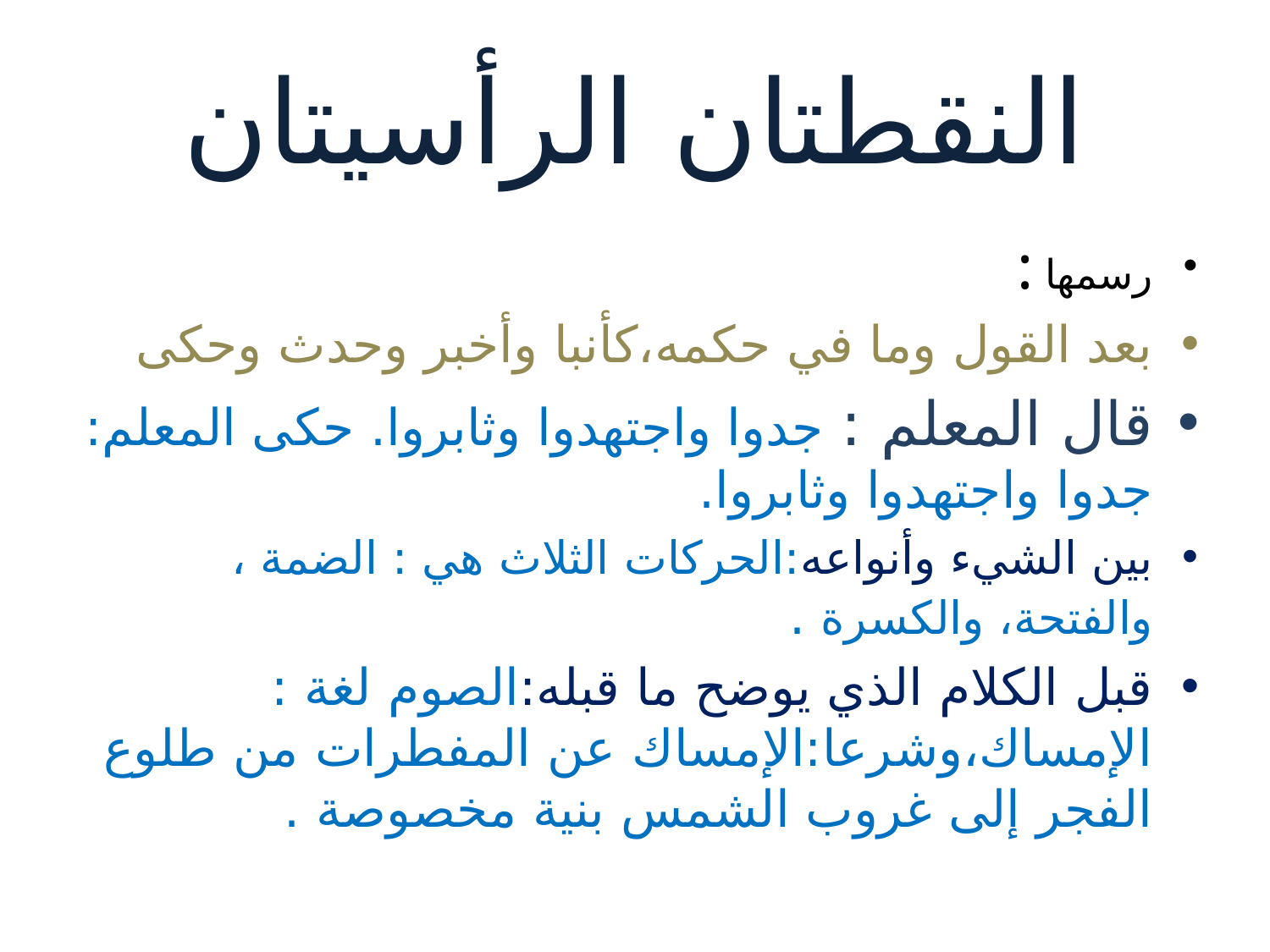

# النقطتان الرأسيتان
رسمها :
بعد القول وما في حكمه،كأنبا وأخبر وحدث وحكى
قال المعلم : جدوا واجتهدوا وثابروا. حكى المعلم: جدوا واجتهدوا وثابروا.
بين الشيء وأنواعه:الحركات الثلاث هي : الضمة ، والفتحة، والكسرة .
قبل الكلام الذي يوضح ما قبله:الصوم لغة : الإمساك،وشرعا:الإمساك عن المفطرات من طلوع الفجر إلى غروب الشمس بنية مخصوصة .